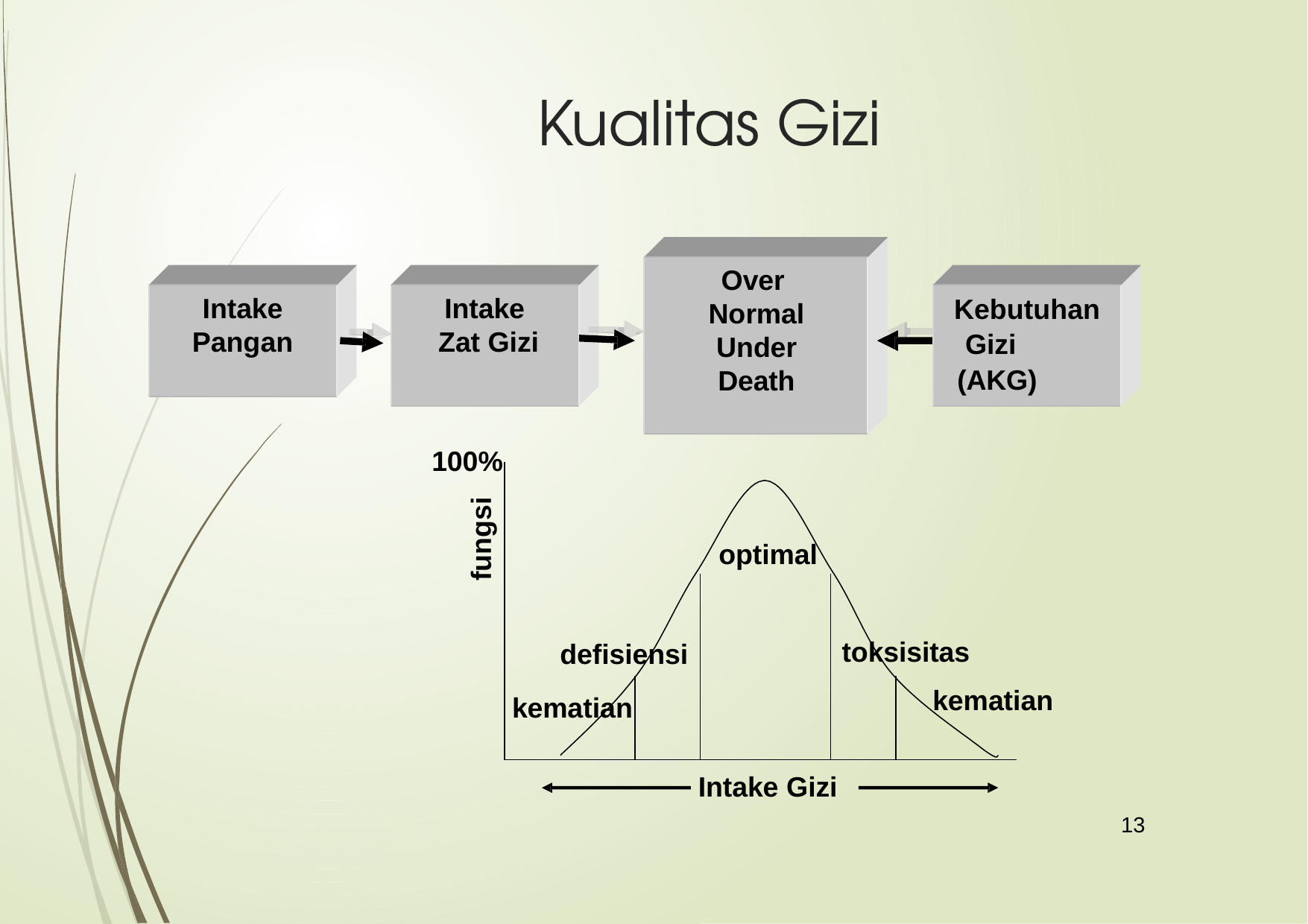

# Kualitas Gizi

Over  Normal  Under  Death

Kebutuhan  Gizi (AKG)
Intake  Pangan
Intake  Zat Gizi

100%

fungsi
optimal

toksisitas
defisiensi

kematian
kematian
Intake Gizi

13